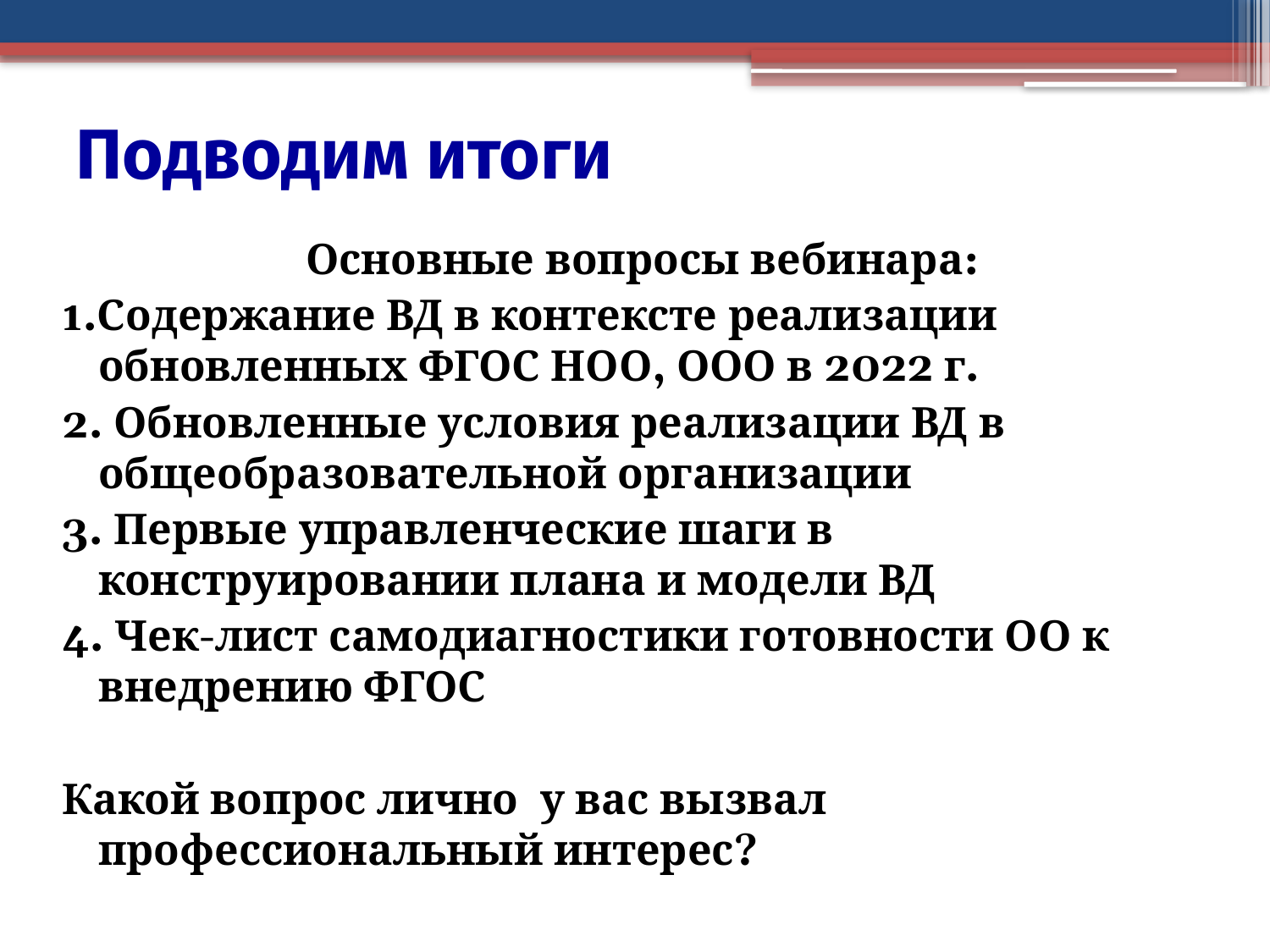

# Подводим итоги
Основные вопросы вебинара:
1.Содержание ВД в контексте реализации обновленных ФГОС НОО, ООО в 2022 г.
2. Обновленные условия реализации ВД в общеобразовательной организации
3. Первые управленческие шаги в конструировании плана и модели ВД
4. Чек-лист самодиагностики готовности ОО к внедрению ФГОС

Какой вопрос лично  у вас вызвал профессиональный интерес?